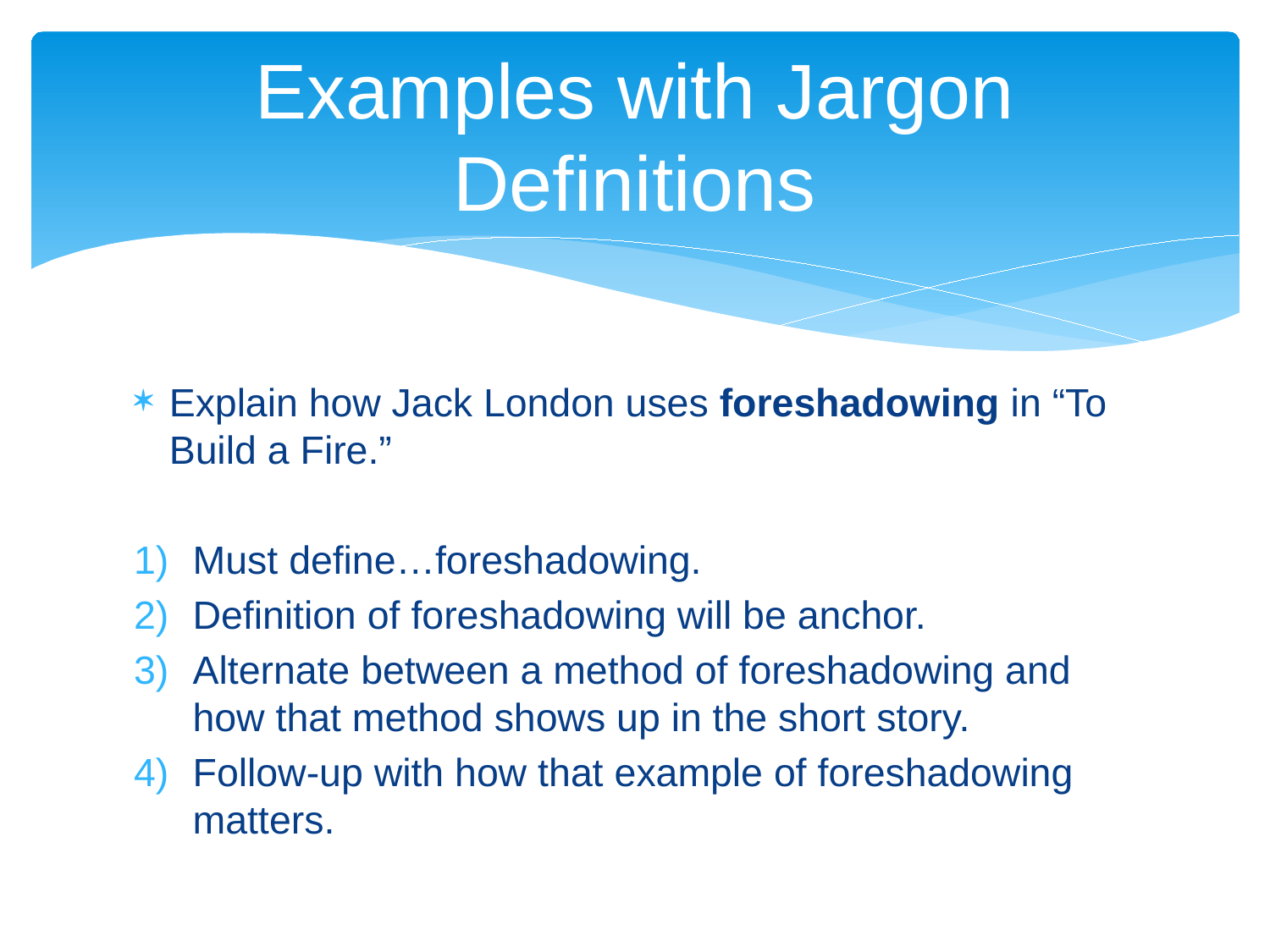

# Examples with Jargon Definitions
Explain how Jack London uses foreshadowing in “To Build a Fire.”

Must define…foreshadowing.
Definition of foreshadowing will be anchor.
Alternate between a method of foreshadowing and how that method shows up in the short story.
Follow-up with how that example of foreshadowing matters.